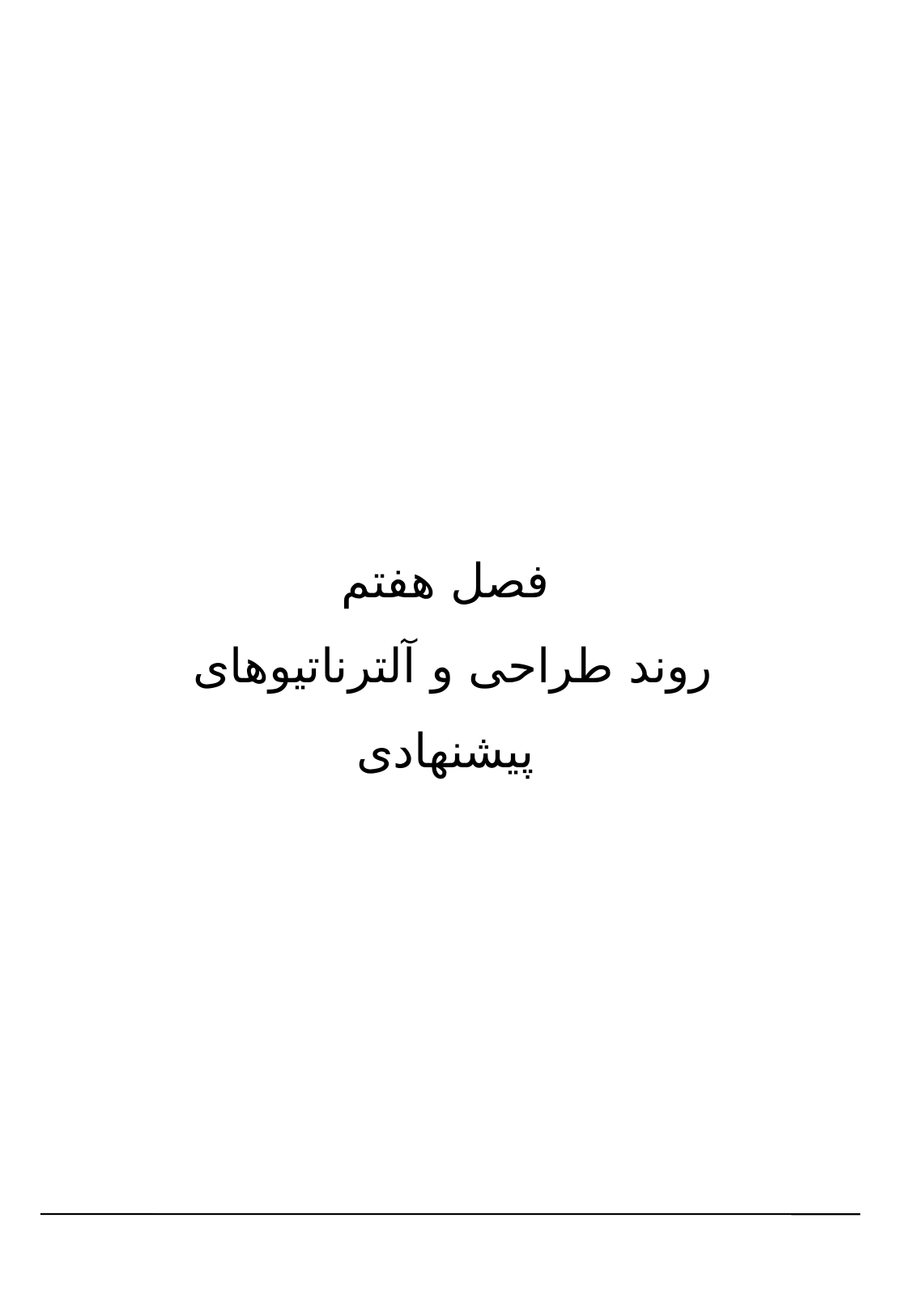

فصل هفتم
روند طراحی و آلترناتیوهای
پیشنهادی